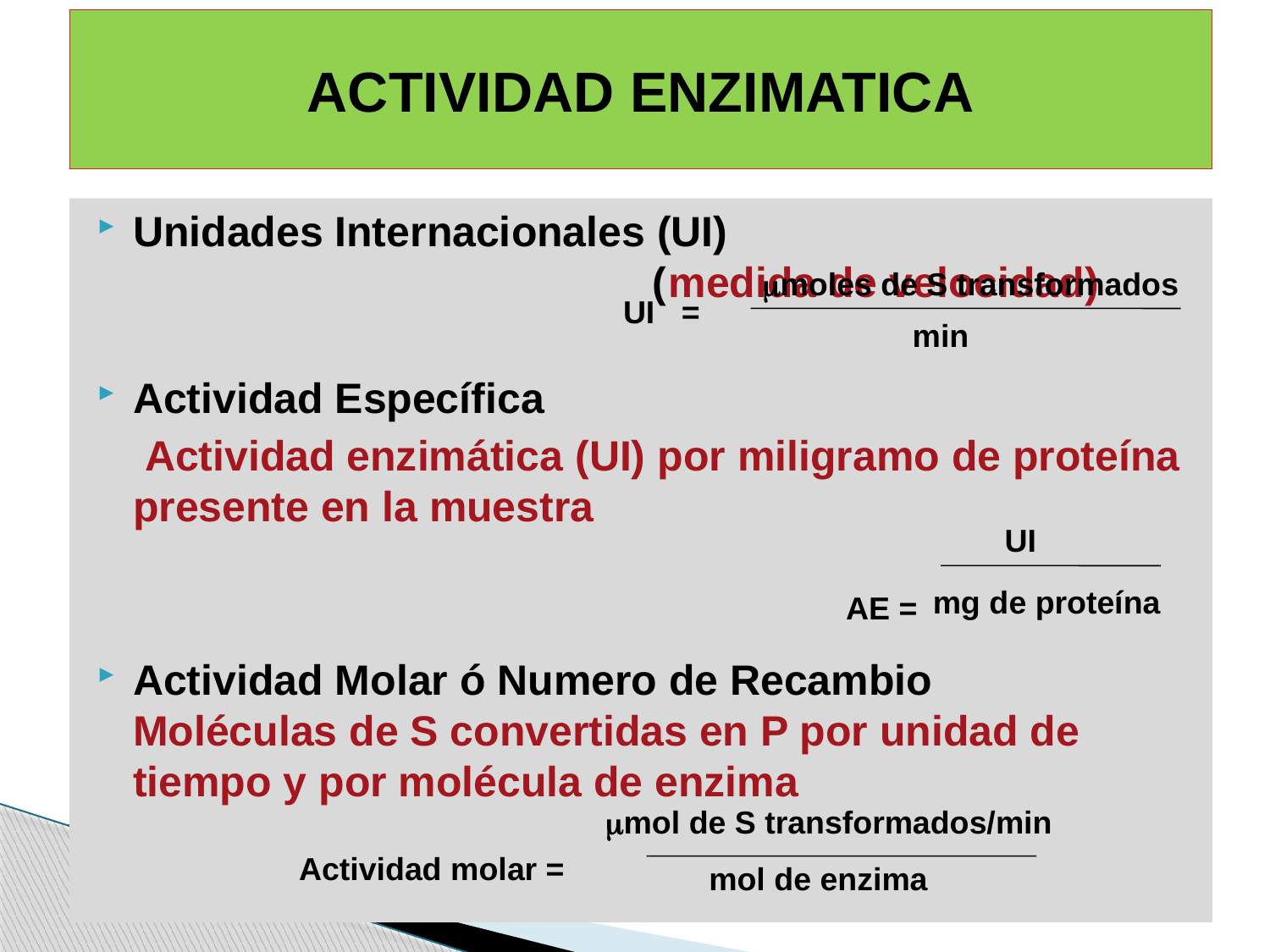

# ACTIVIDAD ENZIMATICA
Unidades Internacionales (UI)                                                                                    (medida de velocidad)

Actividad Específica
    Actividad enzimática (UI) por miligramo de proteína presente en la muestra

Actividad Molar ó Numero de Recambio        Moléculas de S convertidas en P por unidad de tiempo y por molécula de enzima

μmoles de S transformados
UI   =

min

                    AE =
UI

mg de proteína
μmol de S transformados/min
Actividad molar =
mol de enzima